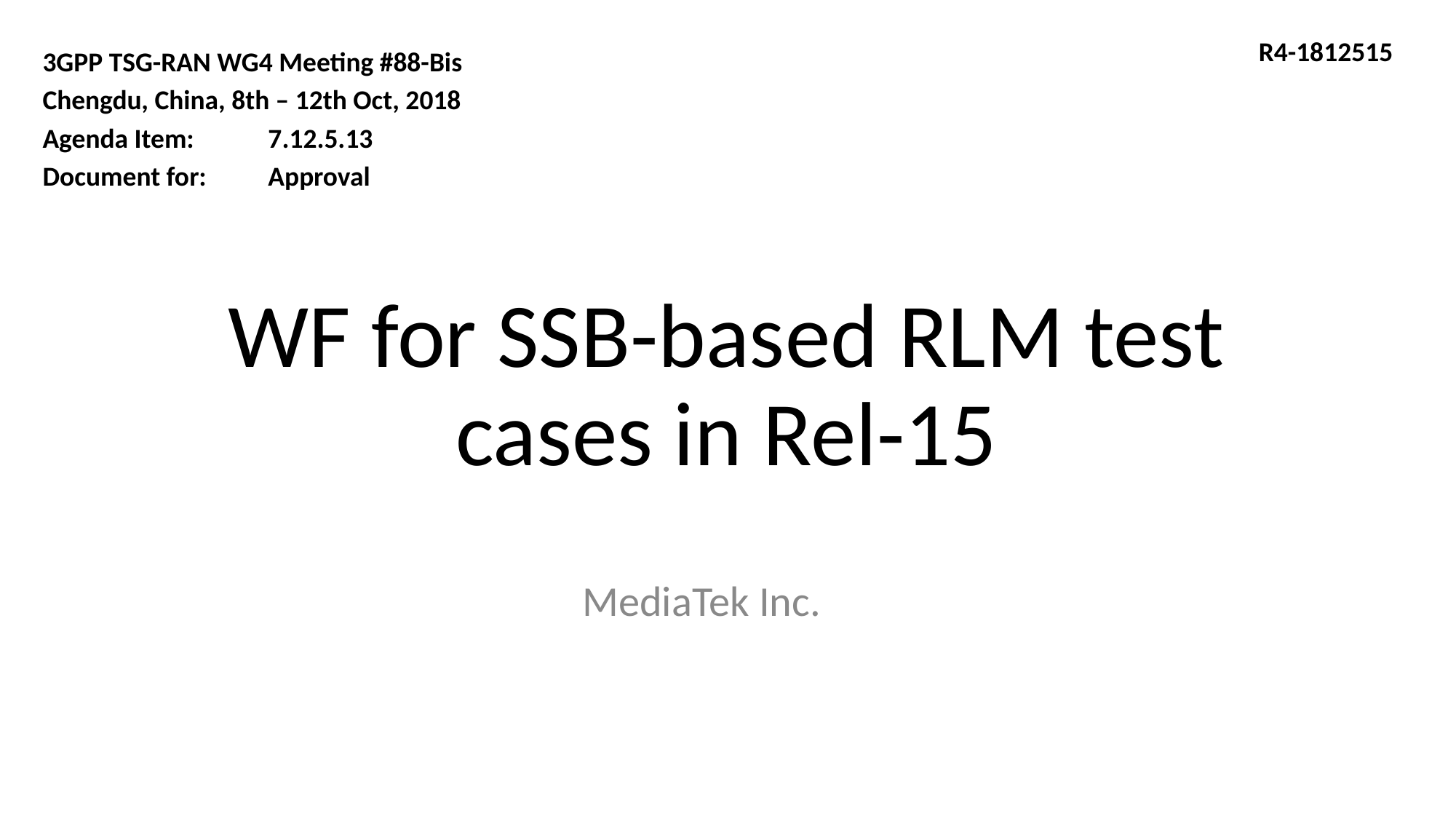

R4-1812515
3GPP TSG-RAN WG4 Meeting #88-Bis
Chengdu, China, 8th – 12th Oct, 2018
Agenda Item:            7.12.5.13
Document for:          Approval
# WF for SSB-based RLM test cases in Rel-15
MediaTek Inc.